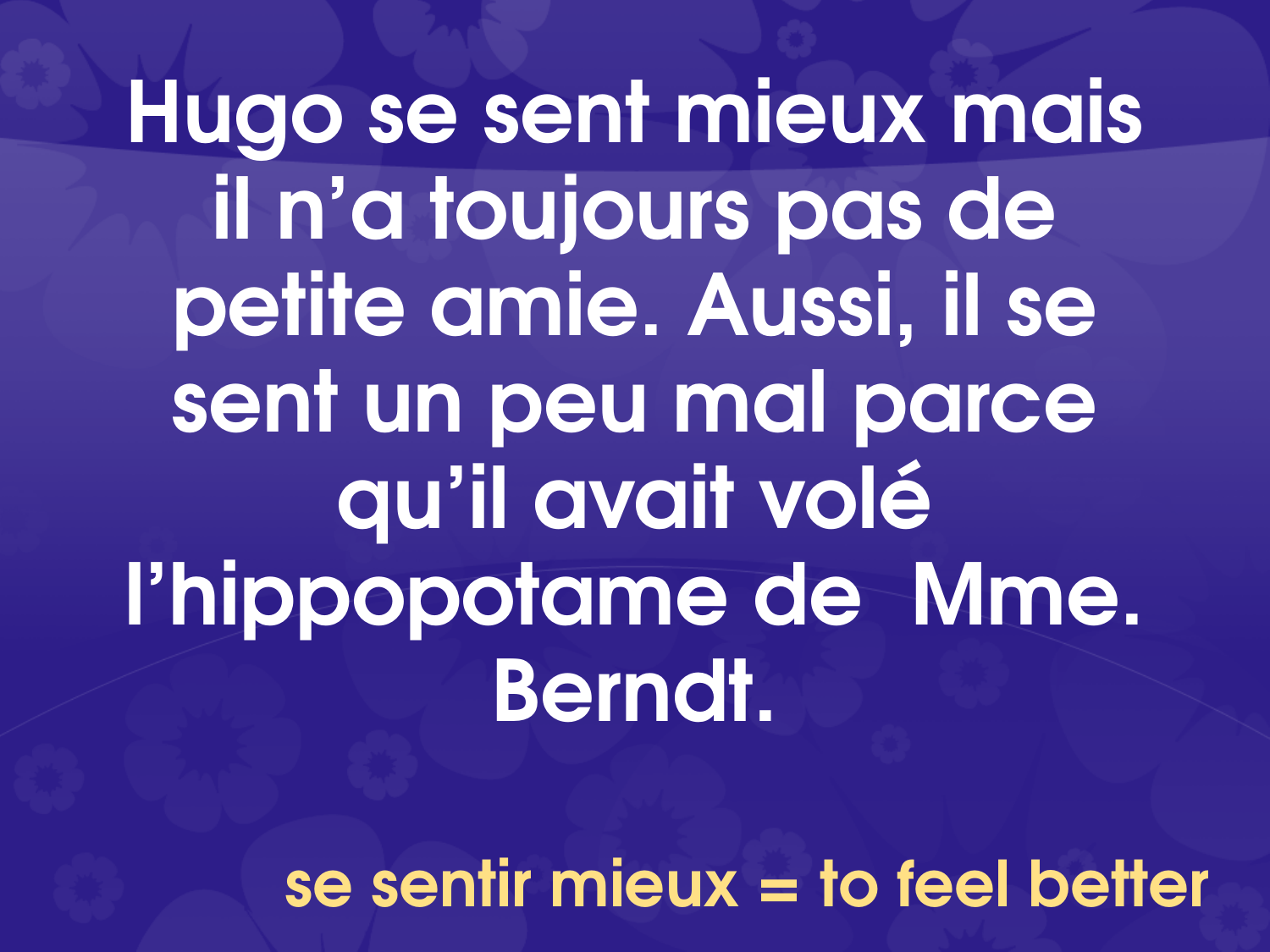

# Hugo se sent mieux mais il n’a toujours pas de petite amie. Aussi, il se sent un peu mal parce qu’il avait volé l’hippopotame de  Mme. Berndt.
se sentir mieux = to feel better